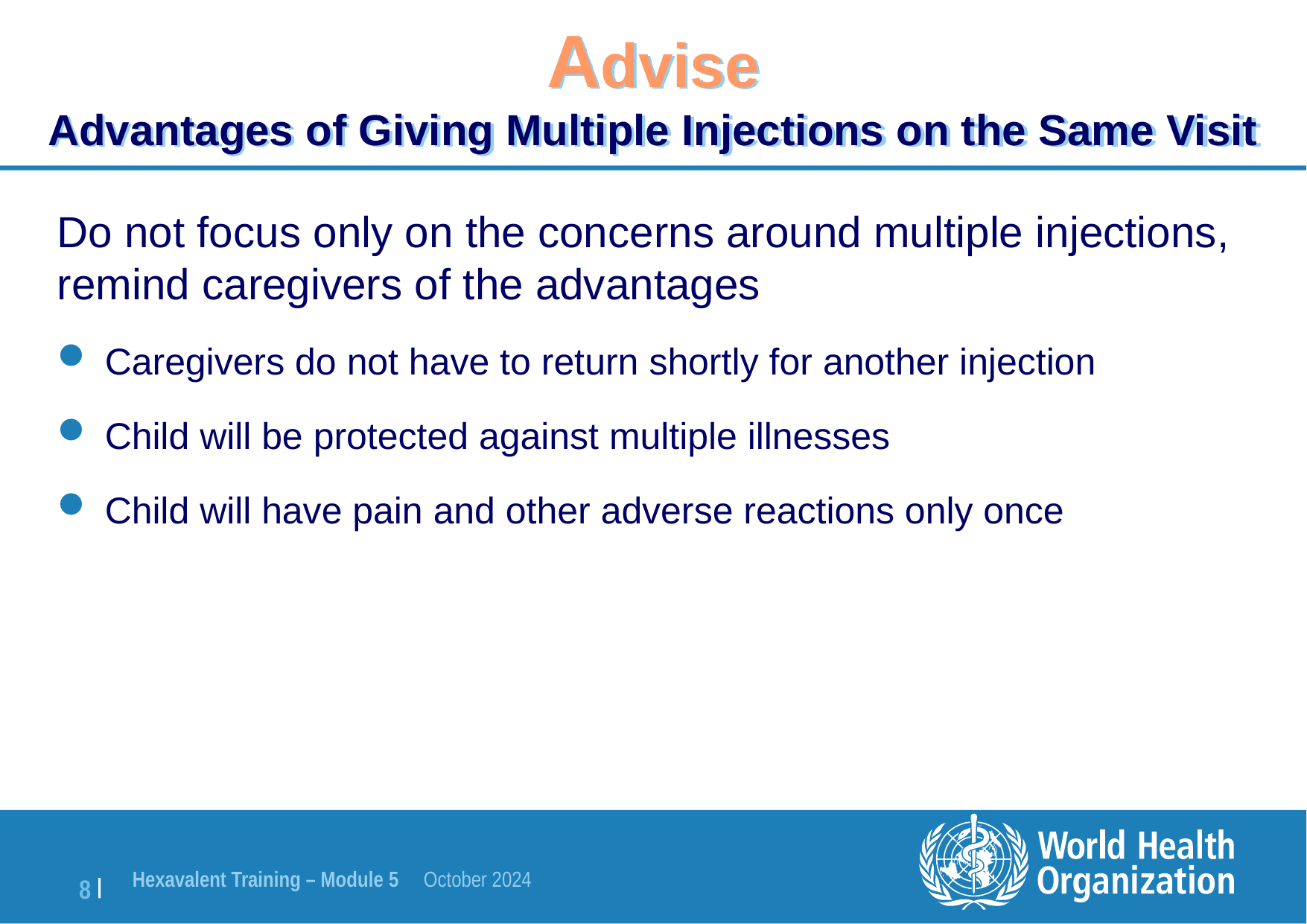

# Advise Advantages of Giving Multiple Injections on the Same Visit
Do not focus only on the concerns around multiple injections, remind caregivers of the advantages
Caregivers do not have to return shortly for another injection
Child will be protected against multiple illnesses
Child will have pain and other adverse reactions only once